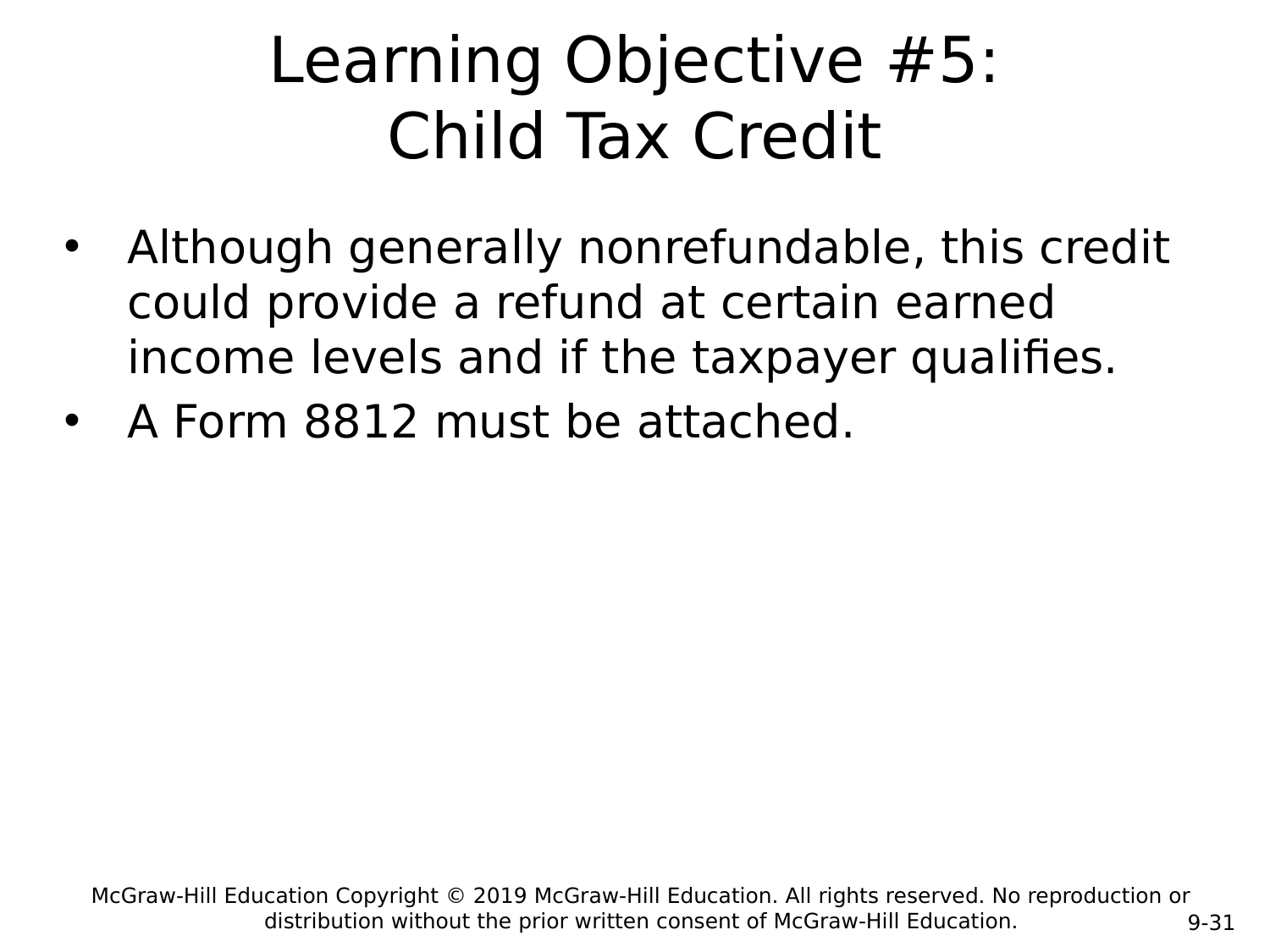

# Learning Objective #5: Child Tax Credit
Although generally nonrefundable, this credit could provide a refund at certain earned income levels and if the taxpayer qualifies.
A Form 8812 must be attached.
McGraw-Hill Education Copyright © 2019 McGraw-Hill Education. All rights reserved. No reproduction or distribution without the prior written consent of McGraw-Hill Education.
9-31